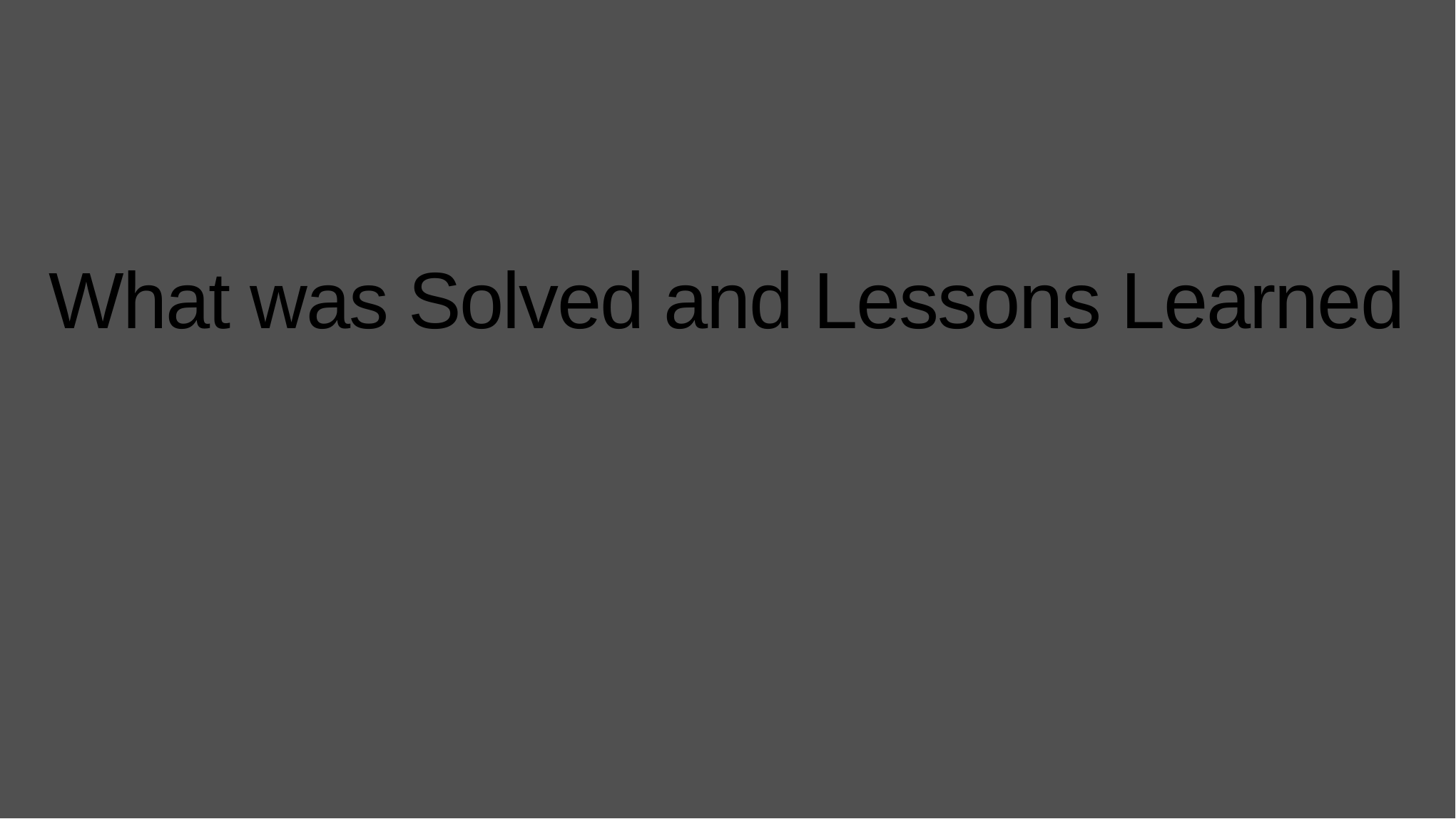

# What was Solved and Lessons Learned